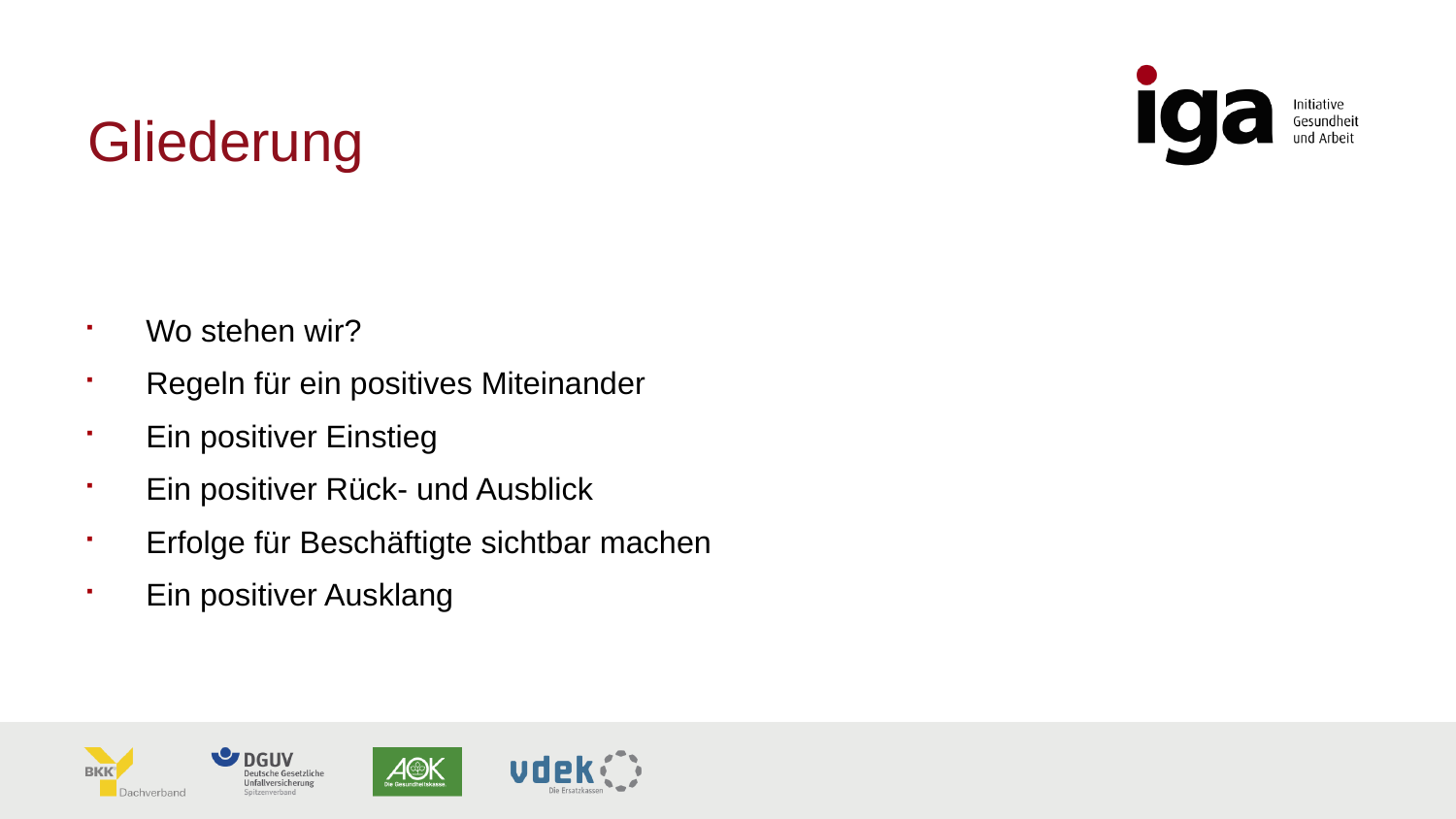

# Gliederung
Wo stehen wir?
Regeln für ein positives Miteinander
Ein positiver Einstieg
Ein positiver Rück- und Ausblick
Erfolge für Beschäftigte sichtbar machen
Ein positiver Ausklang